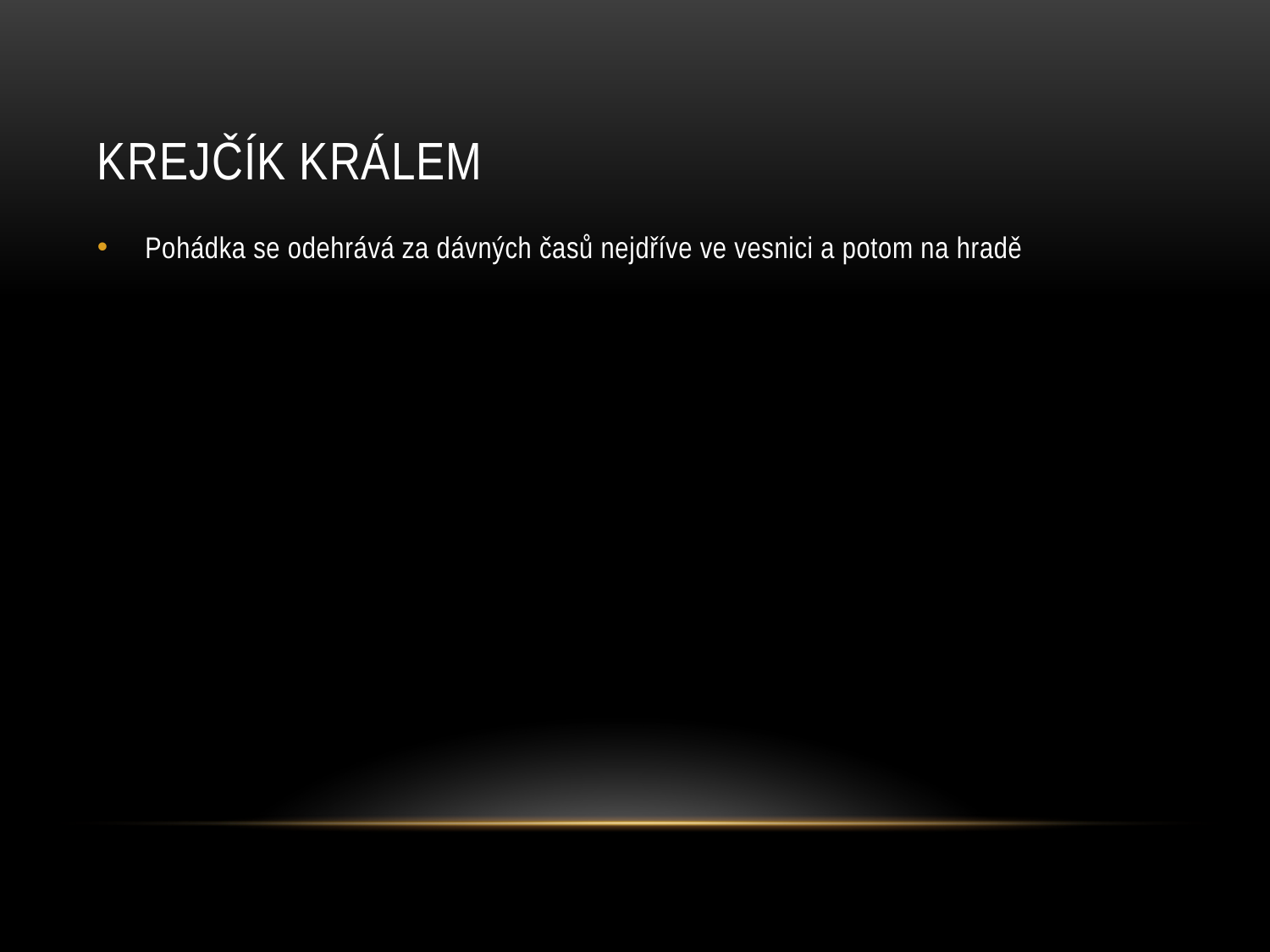

# Krejčík králem
Pohádka se odehrává za dávných časů nejdříve ve vesnici a potom na hradě